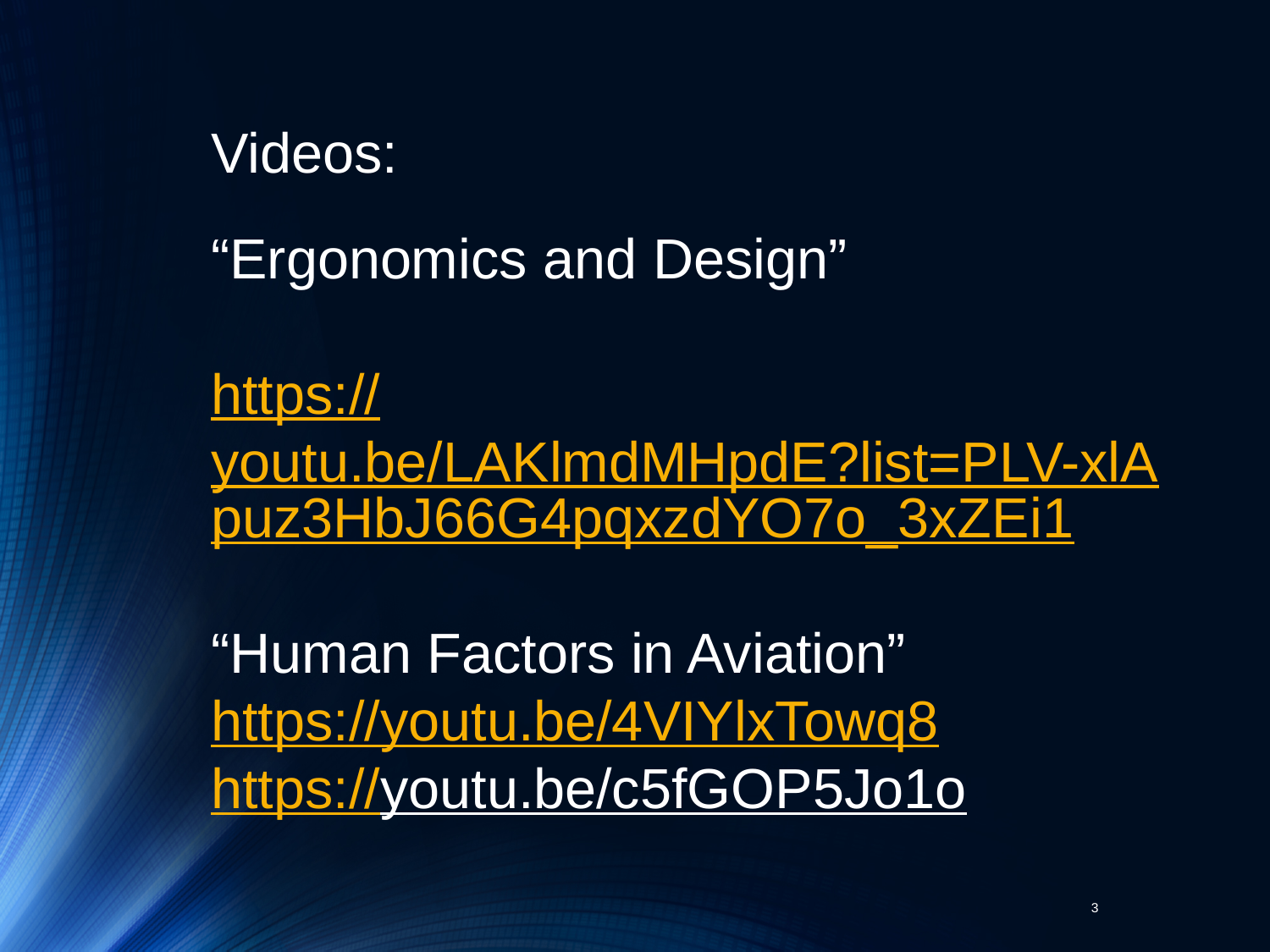

Videos:

“Ergonomics and Design”

https://youtu.be/LAKlmdMHpdE?list=PLV-xlApuz3HbJ66G4pqxzdYO7o_3xZEi1

“Human Factors in Aviation”
https://youtu.be/4VIYlxTowq8
https://youtu.be/c5fGOP5Jo1o

3